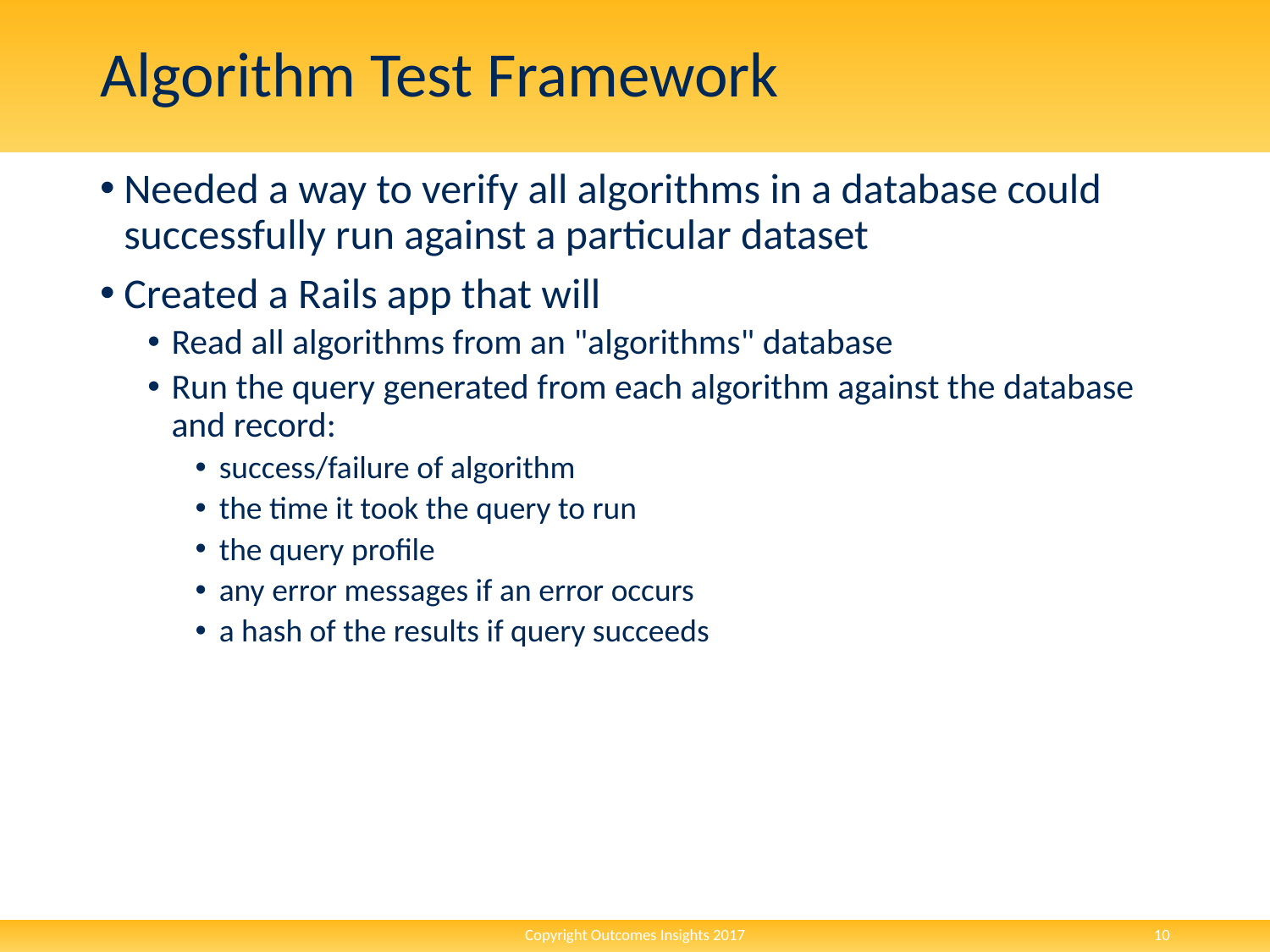

# Algorithm Test Framework
Needed a way to verify all algorithms in a database could successfully run against a particular dataset
Created a Rails app that will
Read all algorithms from an "algorithms" database
Run the query generated from each algorithm against the database and record:
success/failure of algorithm
the time it took the query to run
the query profile
any error messages if an error occurs
a hash of the results if query succeeds

Copyright Outcomes Insights 2017
10